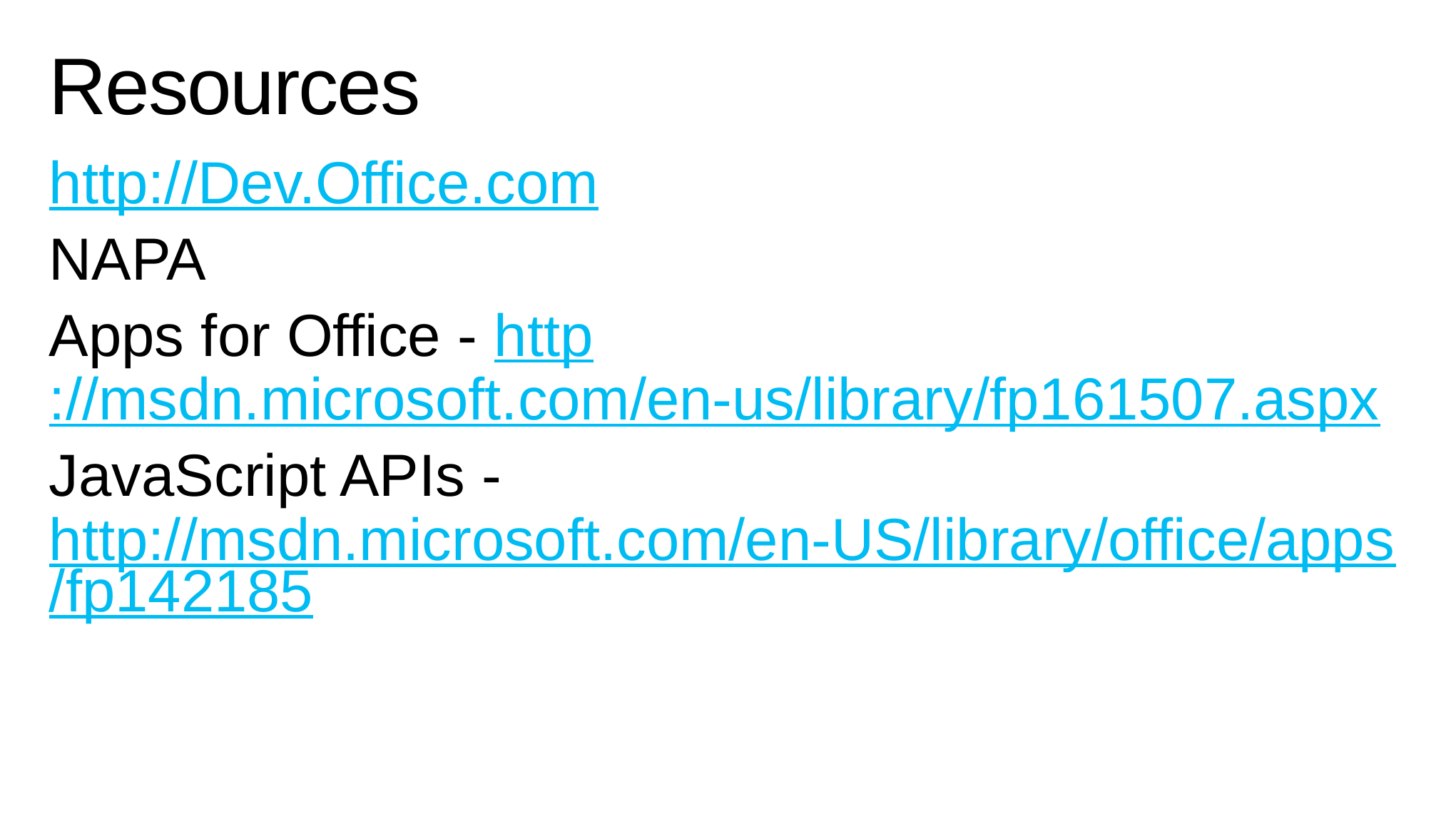

# Resources
http://Dev.Office.com
NAPA
Apps for Office - http://msdn.microsoft.com/en-us/library/fp161507.aspx
JavaScript APIs - http://msdn.microsoft.com/en-US/library/office/apps/fp142185